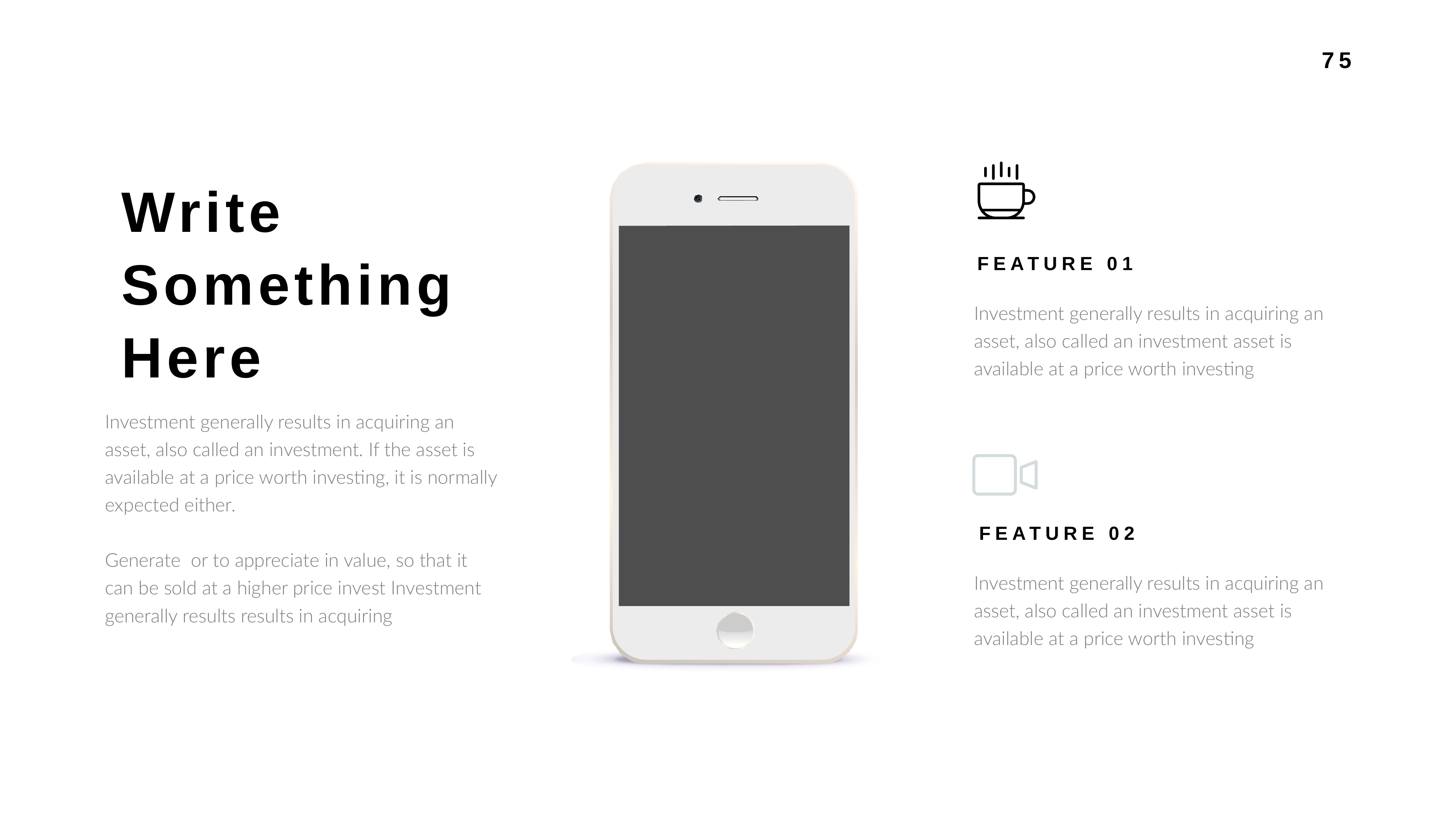

Write
Something
Here

FEATURE 01
Investment generally results in acquiring an asset, also called an investment asset is available at a price worth investing
Investment generally results in acquiring an asset, also called an investment. If the asset is available at a price worth investing, it is normally expected either.

Generate  or to appreciate in value, so that it can be sold at a higher price invest Investment generally results results in acquiring

FEATURE 02
Investment generally results in acquiring an asset, also called an investment asset is available at a price worth investing